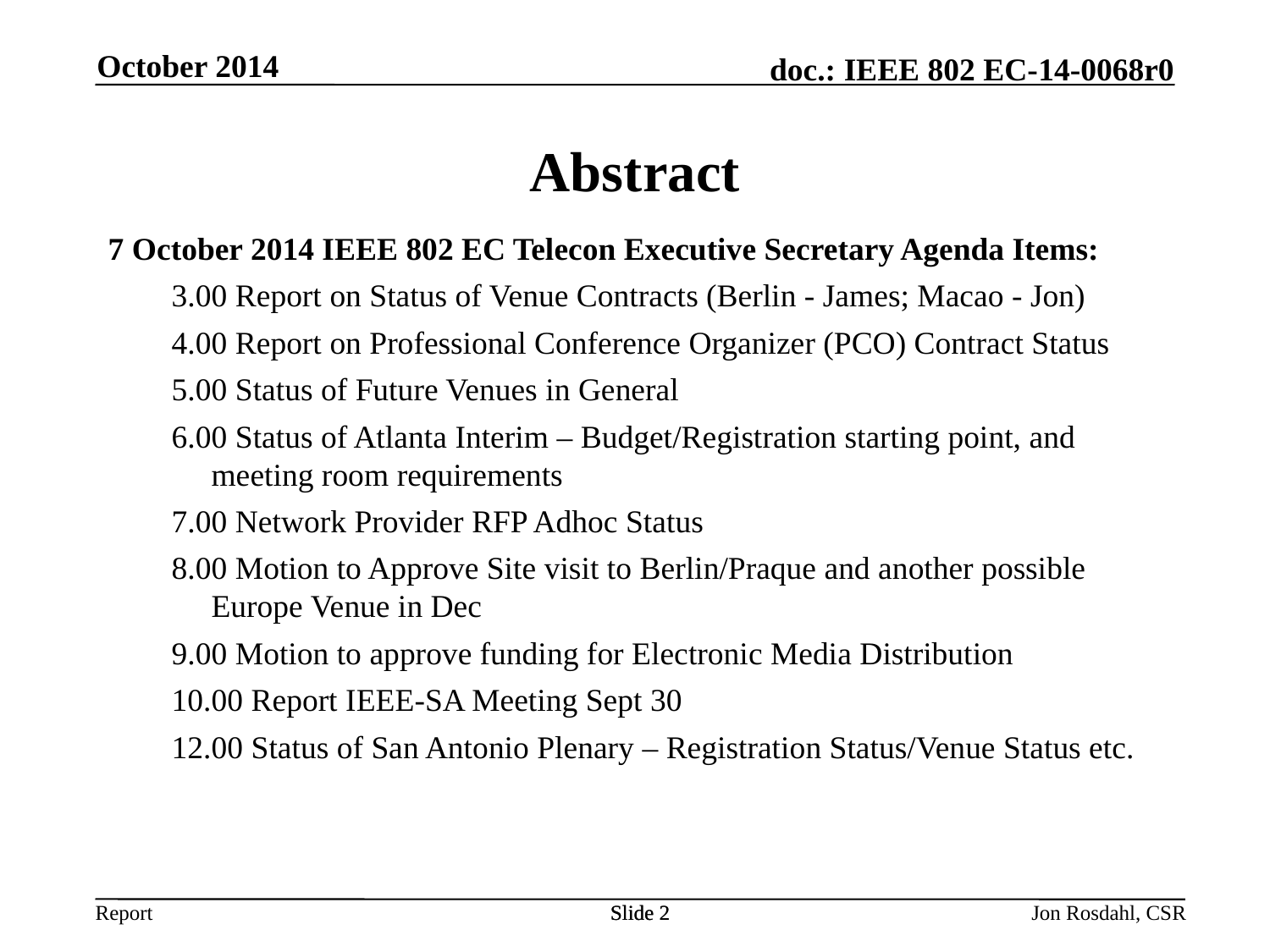

October 2014
# Abstract
7 October 2014 IEEE 802 EC Telecon Executive Secretary Agenda Items:
3.00 Report on Status of Venue Contracts (Berlin - James; Macao - Jon)
4.00 Report on Professional Conference Organizer (PCO) Contract Status
5.00 Status of Future Venues in General
6.00 Status of Atlanta Interim – Budget/Registration starting point, and meeting room requirements
7.00 Network Provider RFP Adhoc Status
8.00 Motion to Approve Site visit to Berlin/Praque and another possible Europe Venue in Dec
9.00 Motion to approve funding for Electronic Media Distribution
10.00 Report IEEE-SA Meeting Sept 30
12.00 Status of San Antonio Plenary – Registration Status/Venue Status etc.
Slide 2
Slide 2
Jon Rosdahl, CSR